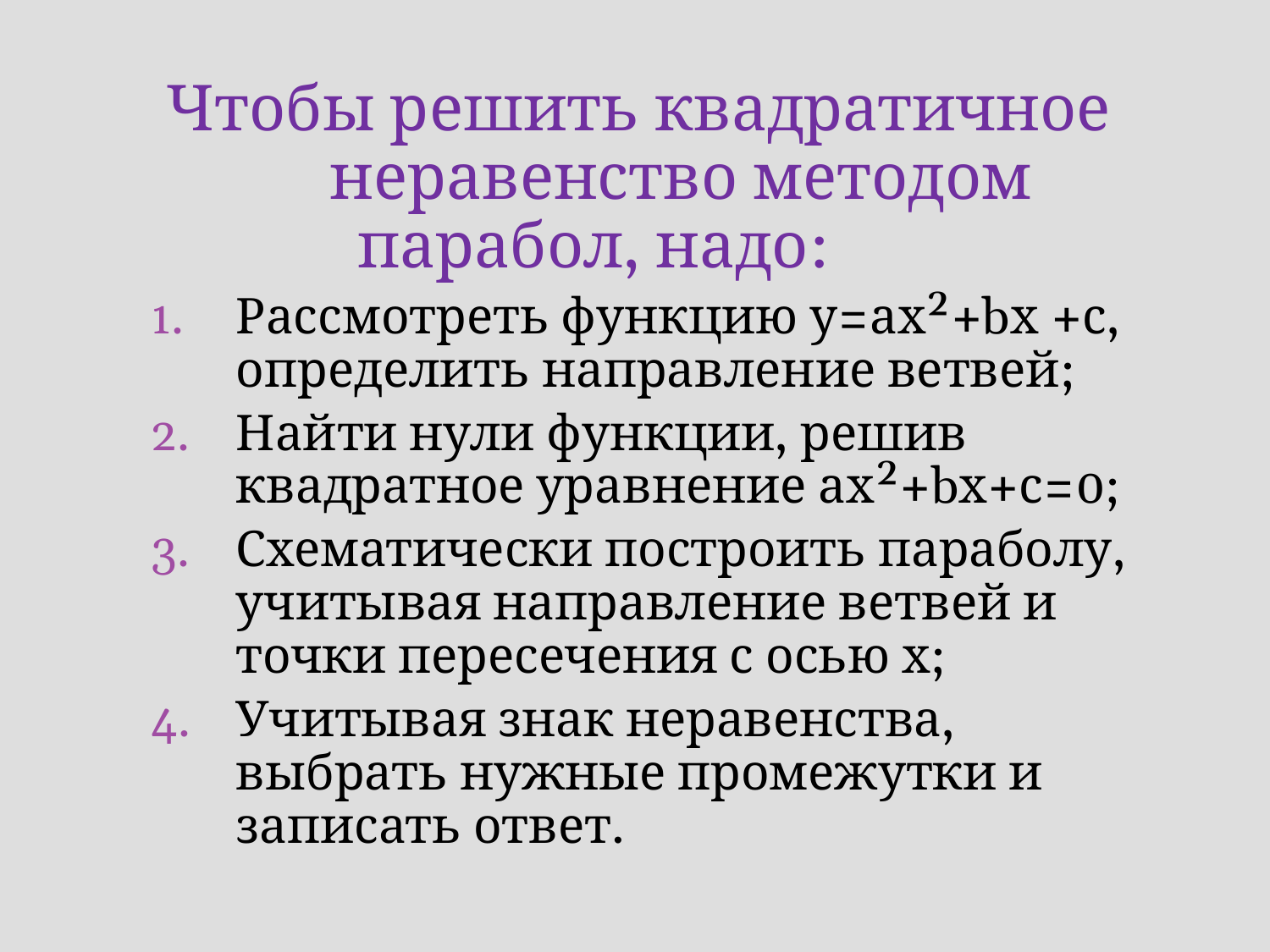

Чтобы решить квадратичное неравенство методом парабол, надо:
Рассмотреть функцию у=ах²+bх +с, определить направление ветвей;
Найти нули функции, решив квадратное уравнение ах²+bх+с=0;
Схематически построить параболу, учитывая направление ветвей и точки пересечения с осью х;
Учитывая знак неравенства, выбрать нужные промежутки и записать ответ.